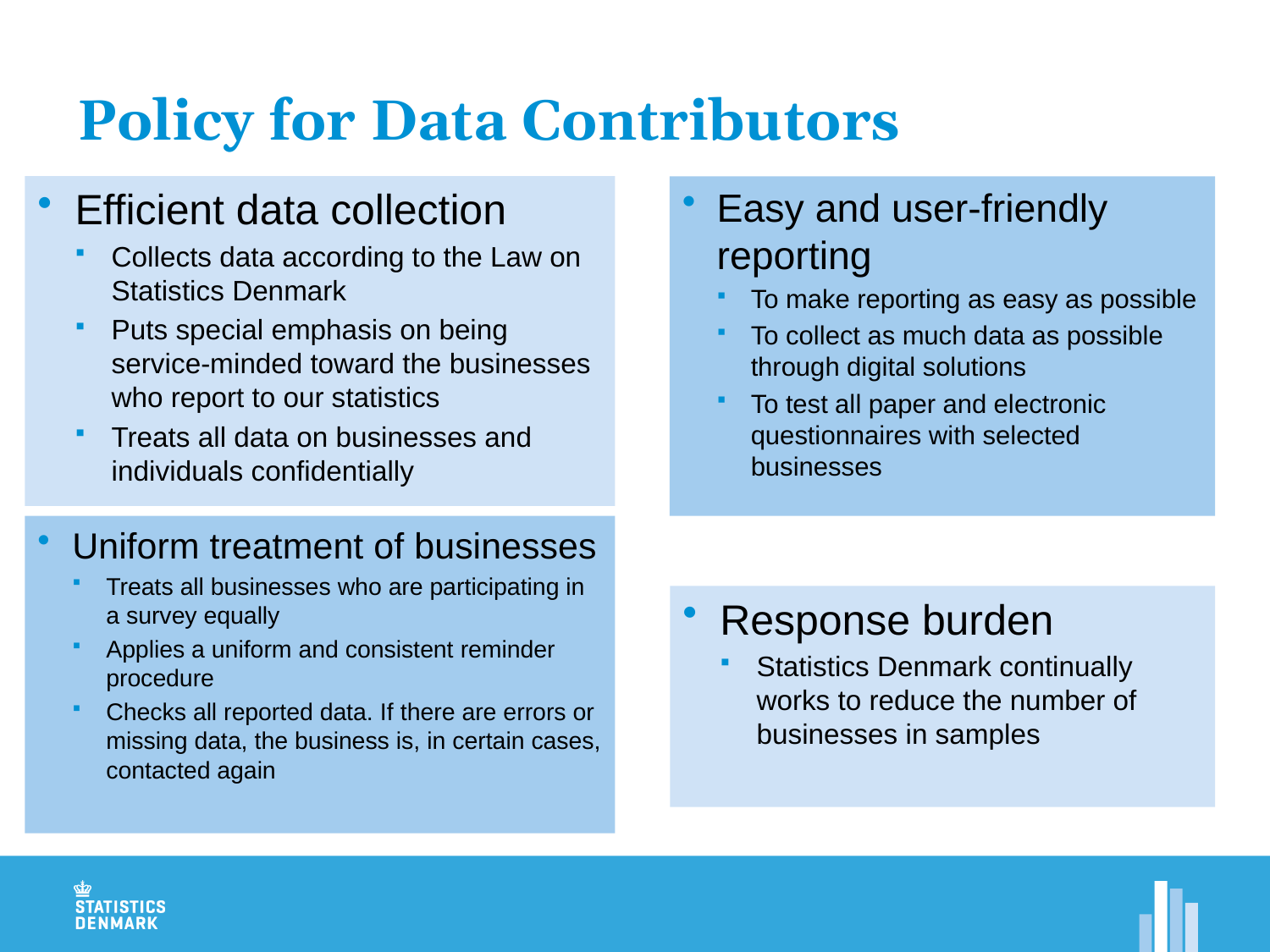

# Policy for Data Contributors
Efficient data collection
Collects data according to the Law on Statistics Denmark
Puts special emphasis on being service-minded toward the businesses who report to our statistics
Treats all data on businesses and individuals confidentially
Easy and user-friendly reporting
To make reporting as easy as possible
To collect as much data as possible through digital solutions
To test all paper and electronic questionnaires with selected businesses

Uniform treatment of businesses
Treats all businesses who are participating in a survey equally
Applies a uniform and consistent reminder procedure
Checks all reported data. If there are errors or missing data, the business is, in certain cases, contacted again
Response burden
Statistics Denmark continually works to reduce the number of businesses in samples